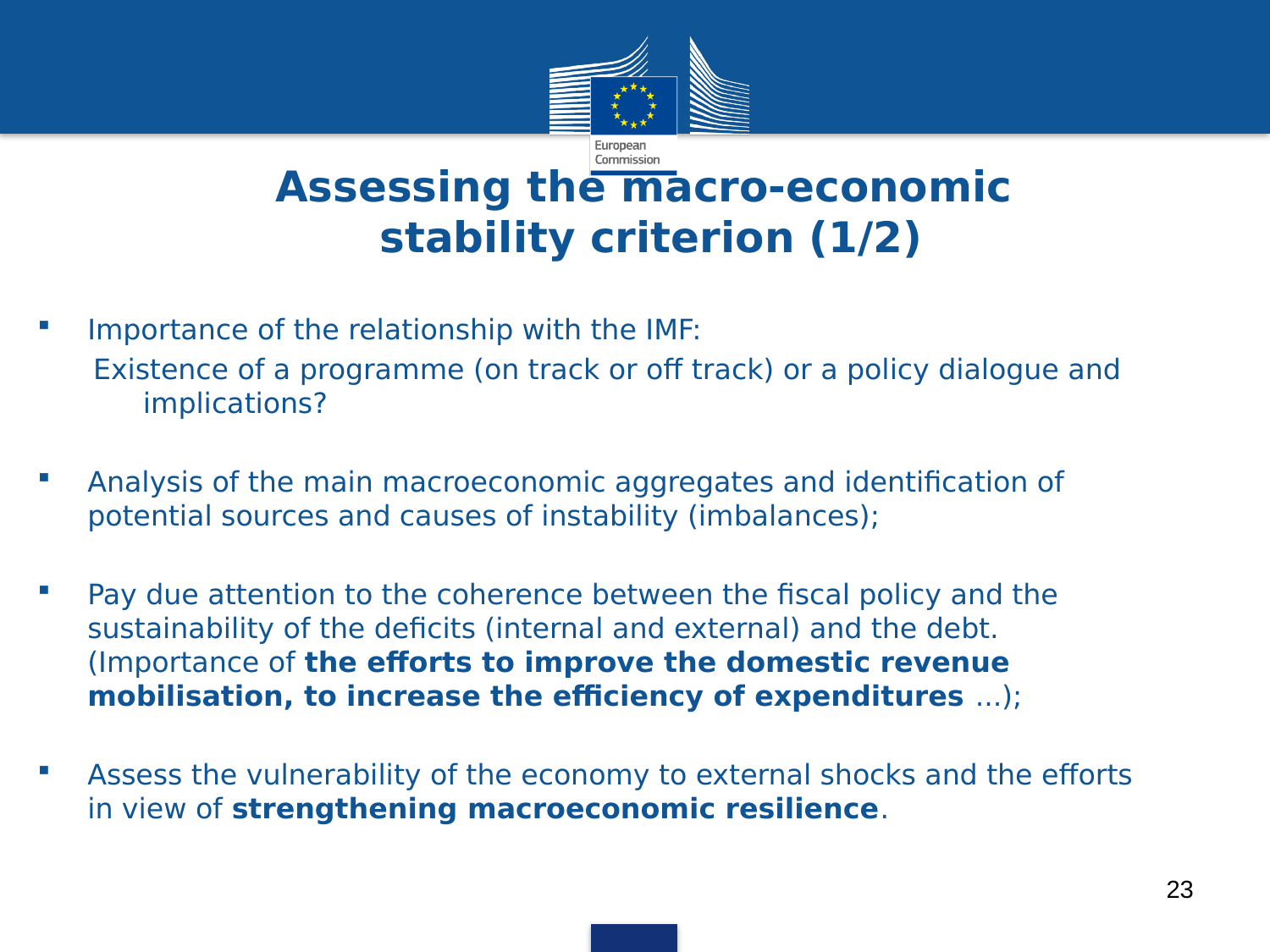

# Assessing the macro-economic stability criterion (1/2)

Importance of the relationship with the IMF:
Existence of a programme (on track or off track) or a policy dialogue and implications?

Analysis of the main macroeconomic aggregates and identification of potential sources and causes of instability (imbalances);

Pay due attention to the coherence between the fiscal policy and the sustainability of the deficits (internal and external) and the debt. (Importance of the efforts to improve the domestic revenue mobilisation, to increase the efficiency of expenditures ...);

Assess the vulnerability of the economy to external shocks and the efforts in view of strengthening macroeconomic resilience.

23